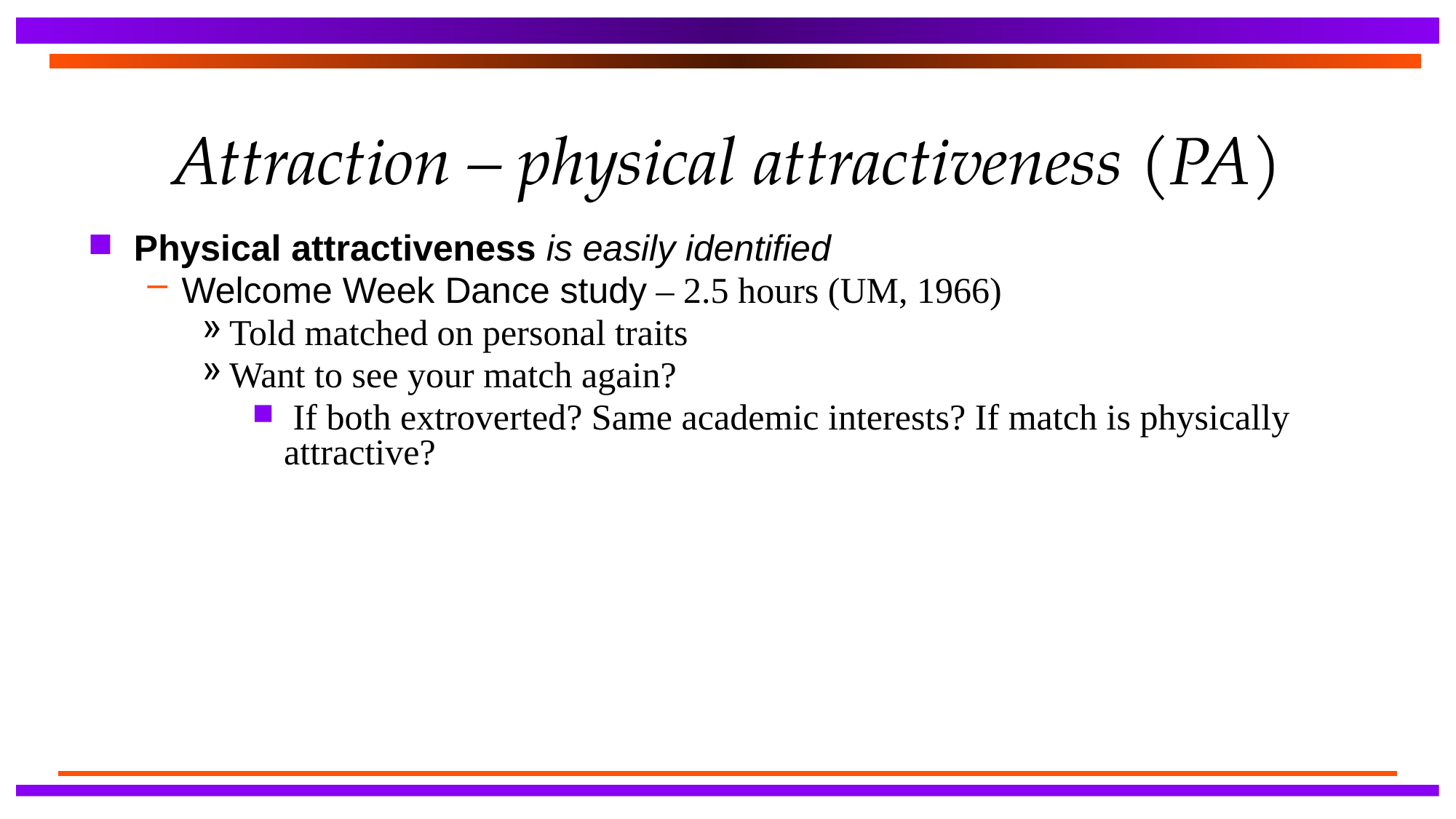

# Attraction – physical attractiveness (PA)
Physical attractiveness is easily identified
Welcome Week Dance study – 2.5 hours (UM, 1966)
Told matched on personal traits
Want to see your match again?
 If both extroverted? Same academic interests? If match is physically attractive?